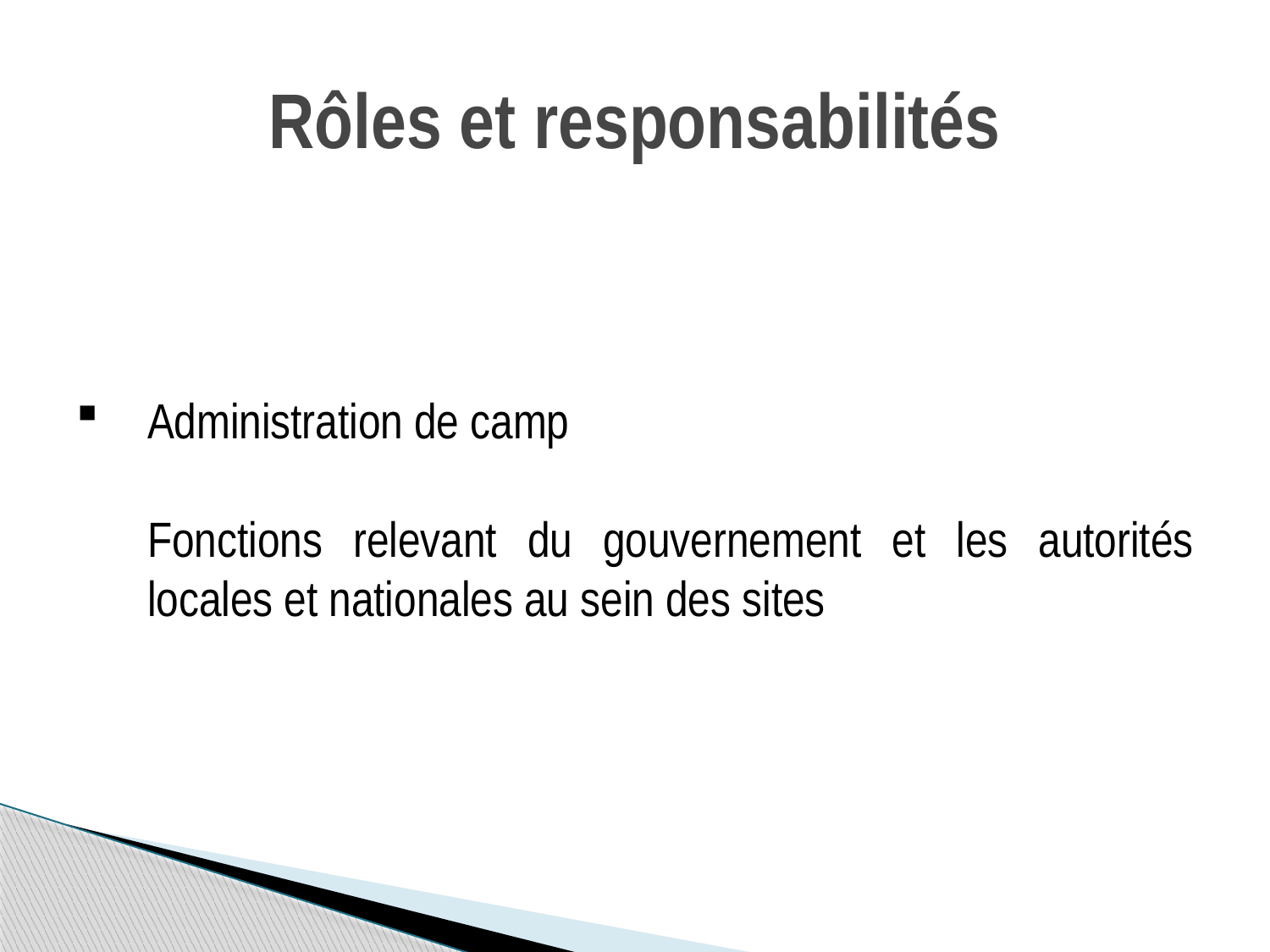

# Rôles et responsabilités

Administration de camp

	Fonctions relevant du gouvernement et les autorités locales et nationales au sein des sites